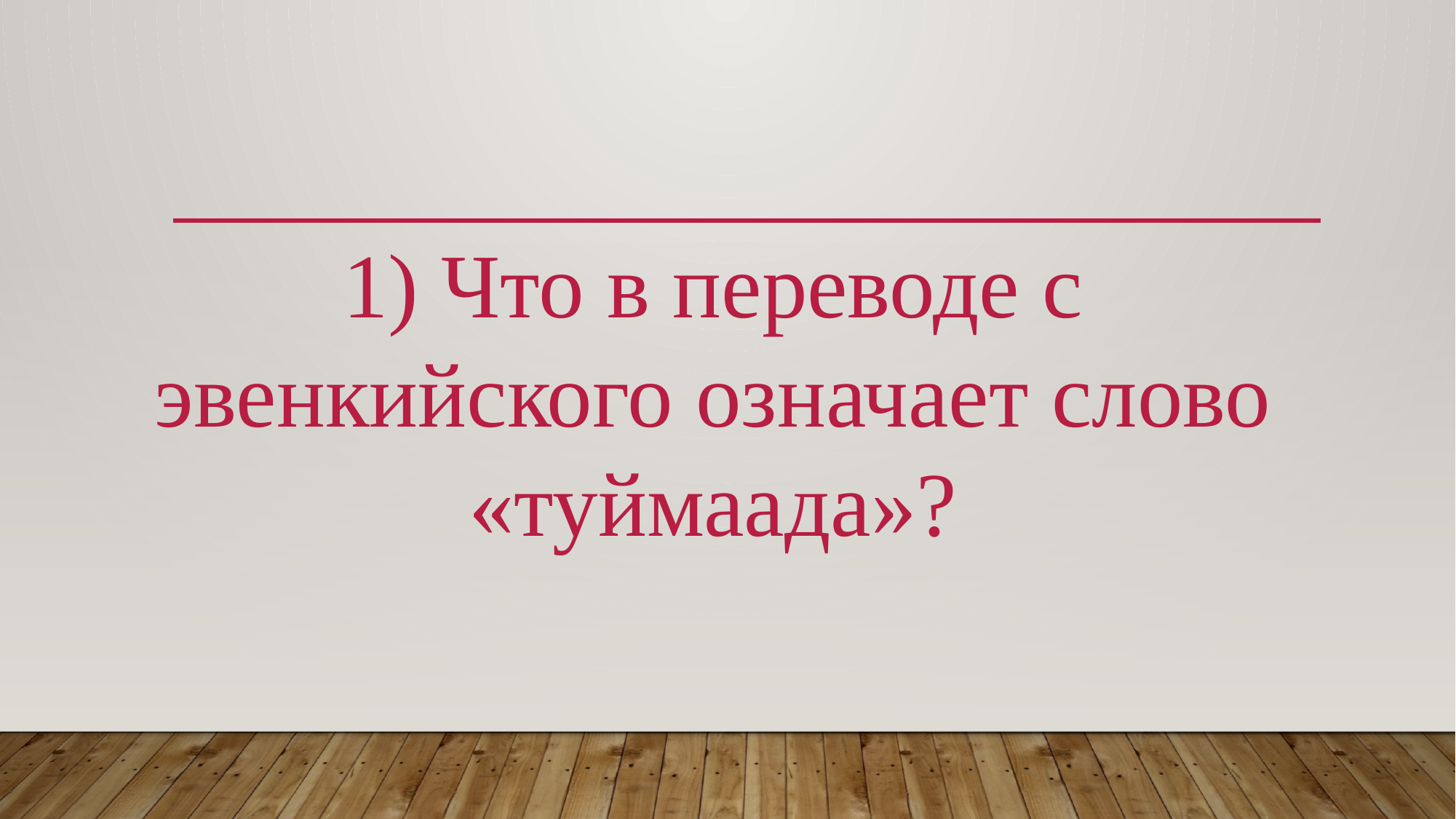

#
1) Что в переводе с эвенкийского означает слово «туймаада»?